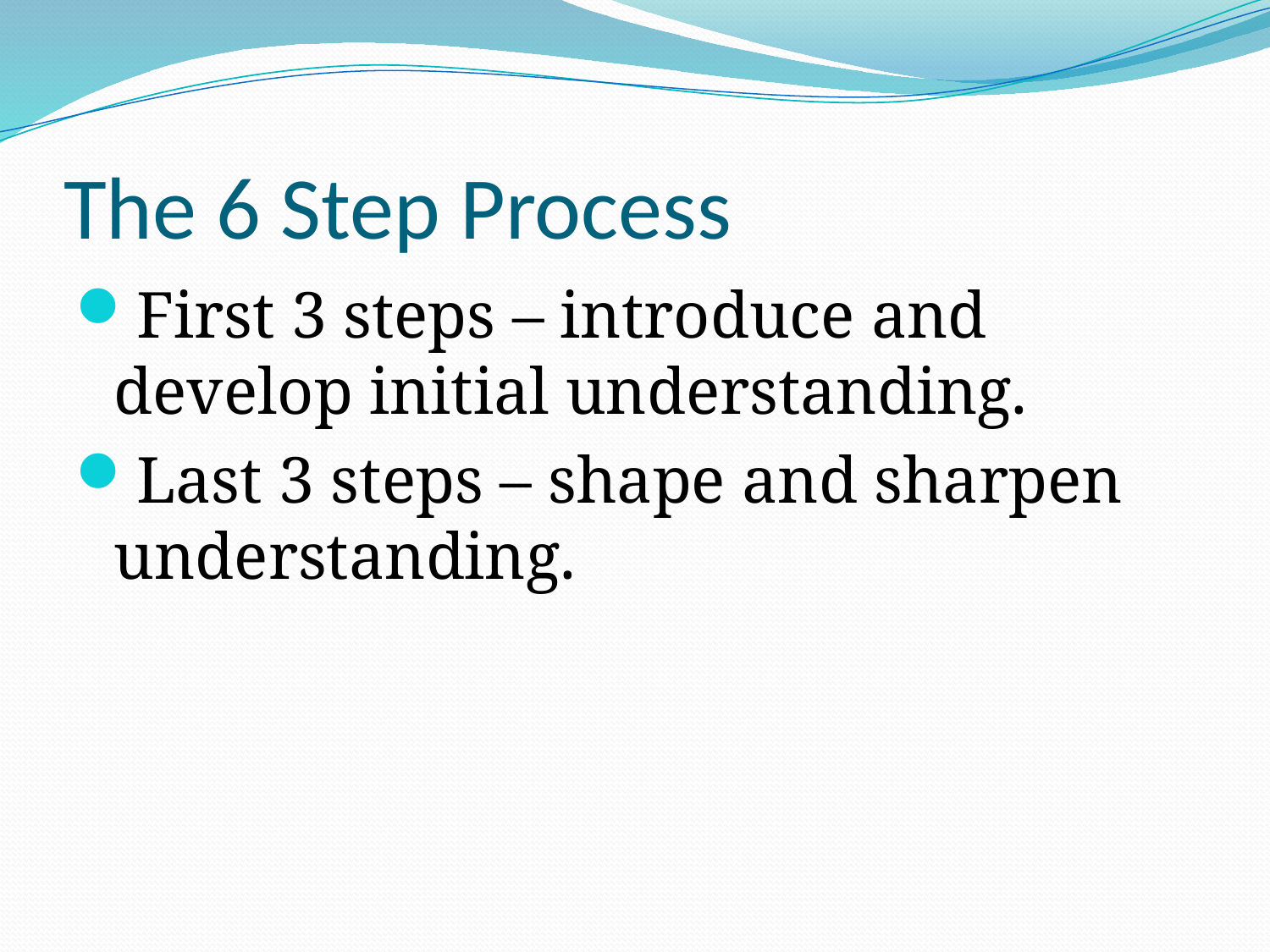

# The 6 Step Process
First 3 steps – introduce and develop initial understanding.
Last 3 steps – shape and sharpen understanding.